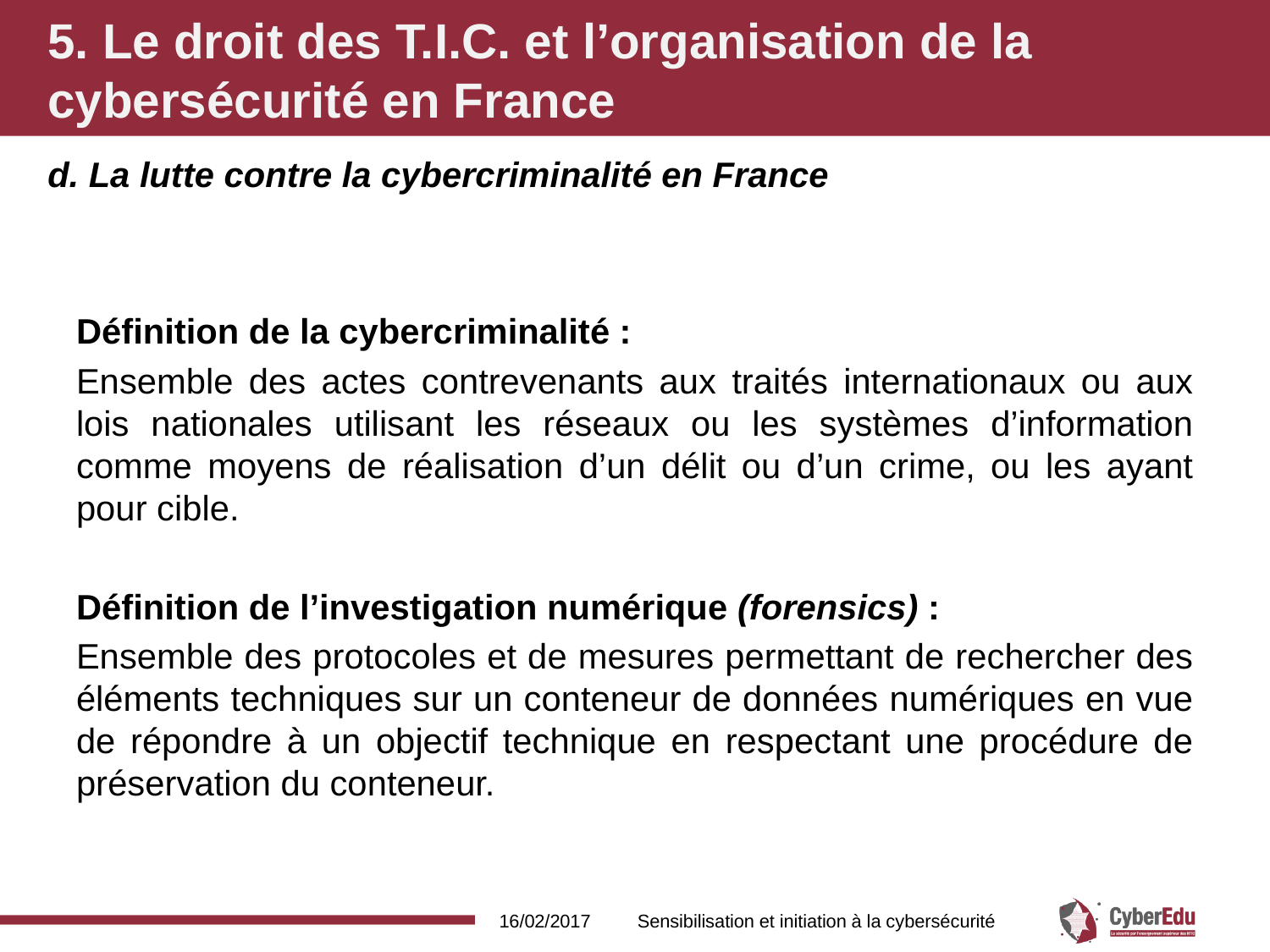

# 5. Le droit des T.I.C. et l’organisation de la cybersécurité en France
d. La lutte contre la cybercriminalité en France
Définition de la cybercriminalité :
Ensemble des actes contrevenants aux traités internationaux ou aux lois nationales utilisant les réseaux ou les systèmes d’information comme moyens de réalisation d’un délit ou d’un crime, ou les ayant pour cible.

Définition de l’investigation numérique (forensics) :
Ensemble des protocoles et de mesures permettant de rechercher des éléments techniques sur un conteneur de données numériques en vue de répondre à un objectif technique en respectant une procédure de préservation du conteneur.
16/02/2017
Sensibilisation et initiation à la cybersécurité